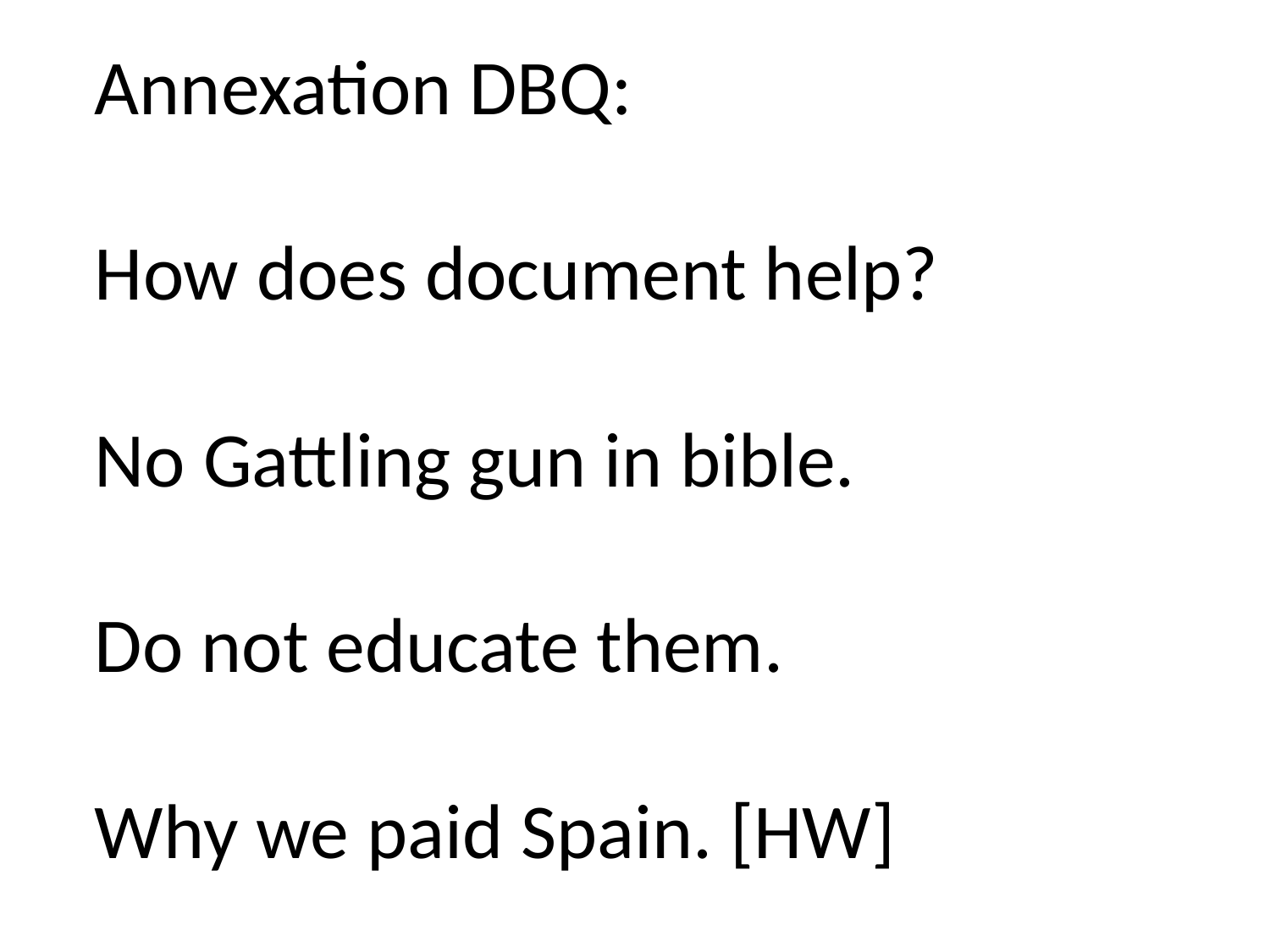

Annexation DBQ:

How does document help?

No Gattling gun in bible.

Do not educate them.

Why we paid Spain. [HW]